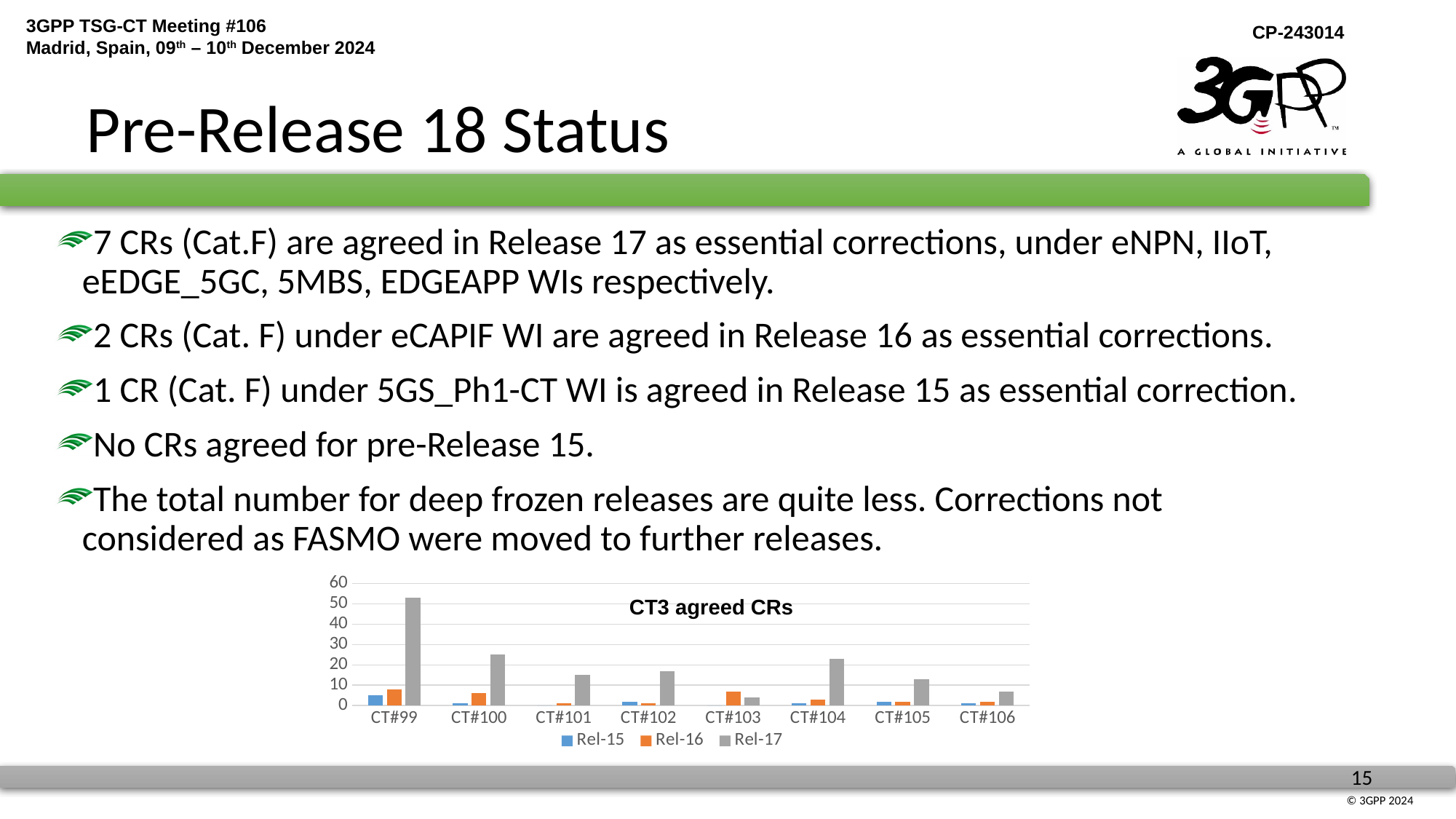

# Pre-Release 18 Status
7 CRs (Cat.F) are agreed in Release 17 as essential corrections, under eNPN, IIoT, eEDGE_5GC, 5MBS, EDGEAPP WIs respectively.
2 CRs (Cat. F) under eCAPIF WI are agreed in Release 16 as essential corrections.
1 CR (Cat. F) under 5GS_Ph1-CT WI is agreed in Release 15 as essential correction.
No CRs agreed for pre-Release 15.
The total number for deep frozen releases are quite less. Corrections not considered as FASMO were moved to further releases.

### Chart

| Category | Rel-15 | Rel-16 | Rel-17 |
|---|---|---|---|
| CT#99 | 5.0 | 8.0 | 53.0 |
| CT#100 | 1.0 | 6.0 | 25.0 |
| CT#101 | 0.0 | 1.0 | 15.0 |
| CT#102 | 2.0 | 1.0 | 17.0 |
| CT#103 | 0.0 | 7.0 | 4.0 |
| CT#104 | 1.0 | 3.0 | 23.0 |
| CT#105 | 2.0 | 2.0 | 13.0 |
| CT#106 | 1.0 | 2.0 | 7.0 |
CT3 agreed CRs